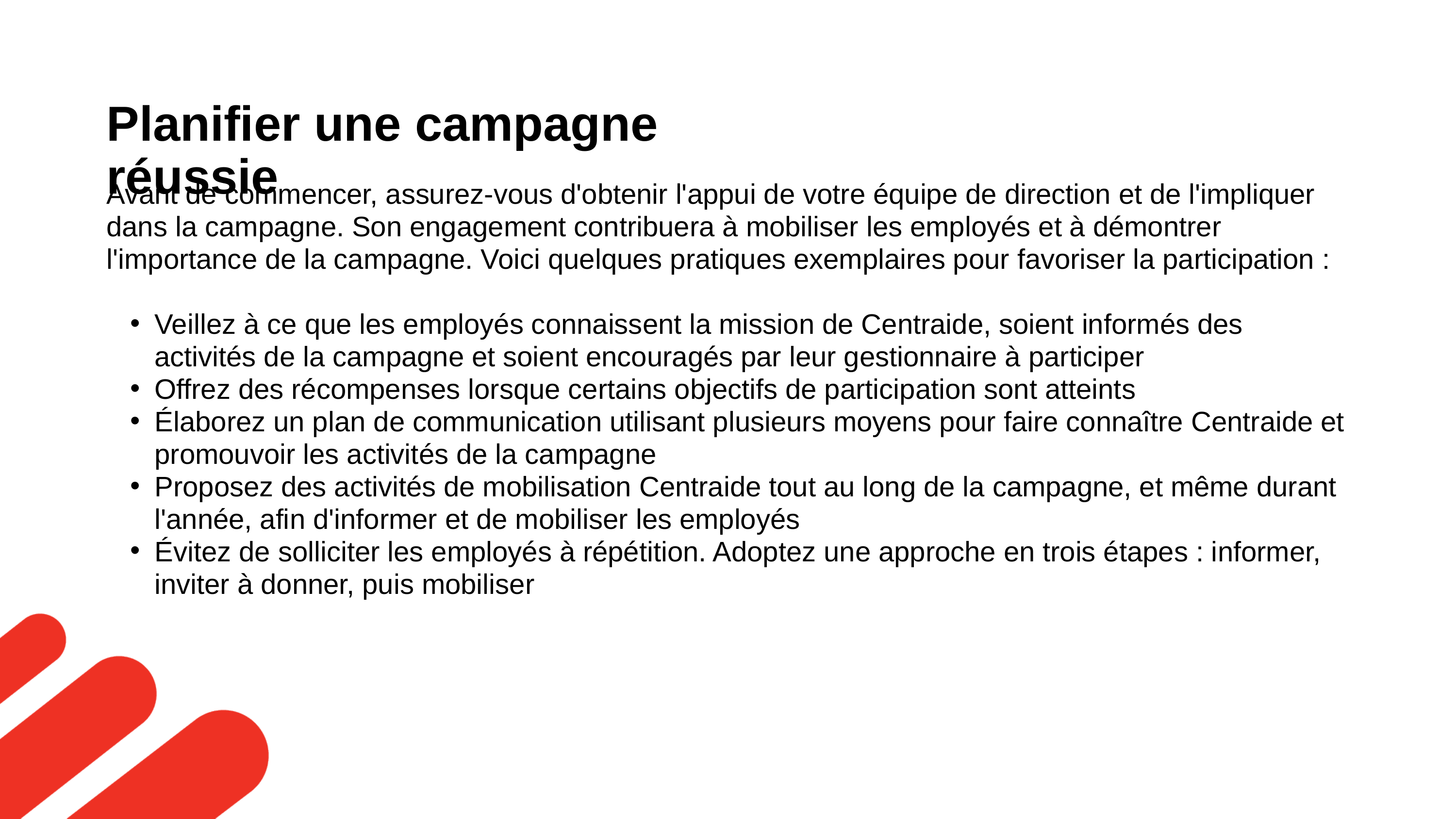

Planifier une campagne réussie
Avant de commencer, assurez-vous d'obtenir l'appui de votre équipe de direction et de l'impliquer dans la campagne. Son engagement contribuera à mobiliser les employés et à démontrer l'importance de la campagne. Voici quelques pratiques exemplaires pour favoriser la participation :

Veillez à ce que les employés connaissent la mission de Centraide, soient informés des activités de la campagne et soient encouragés par leur gestionnaire à participer
Offrez des récompenses lorsque certains objectifs de participation sont atteints
Élaborez un plan de communication utilisant plusieurs moyens pour faire connaître Centraide et promouvoir les activités de la campagne
Proposez des activités de mobilisation Centraide tout au long de la campagne, et même durant l'année, afin d'informer et de mobiliser les employés
Évitez de solliciter les employés à répétition. Adoptez une approche en trois étapes : informer, inviter à donner, puis mobiliser